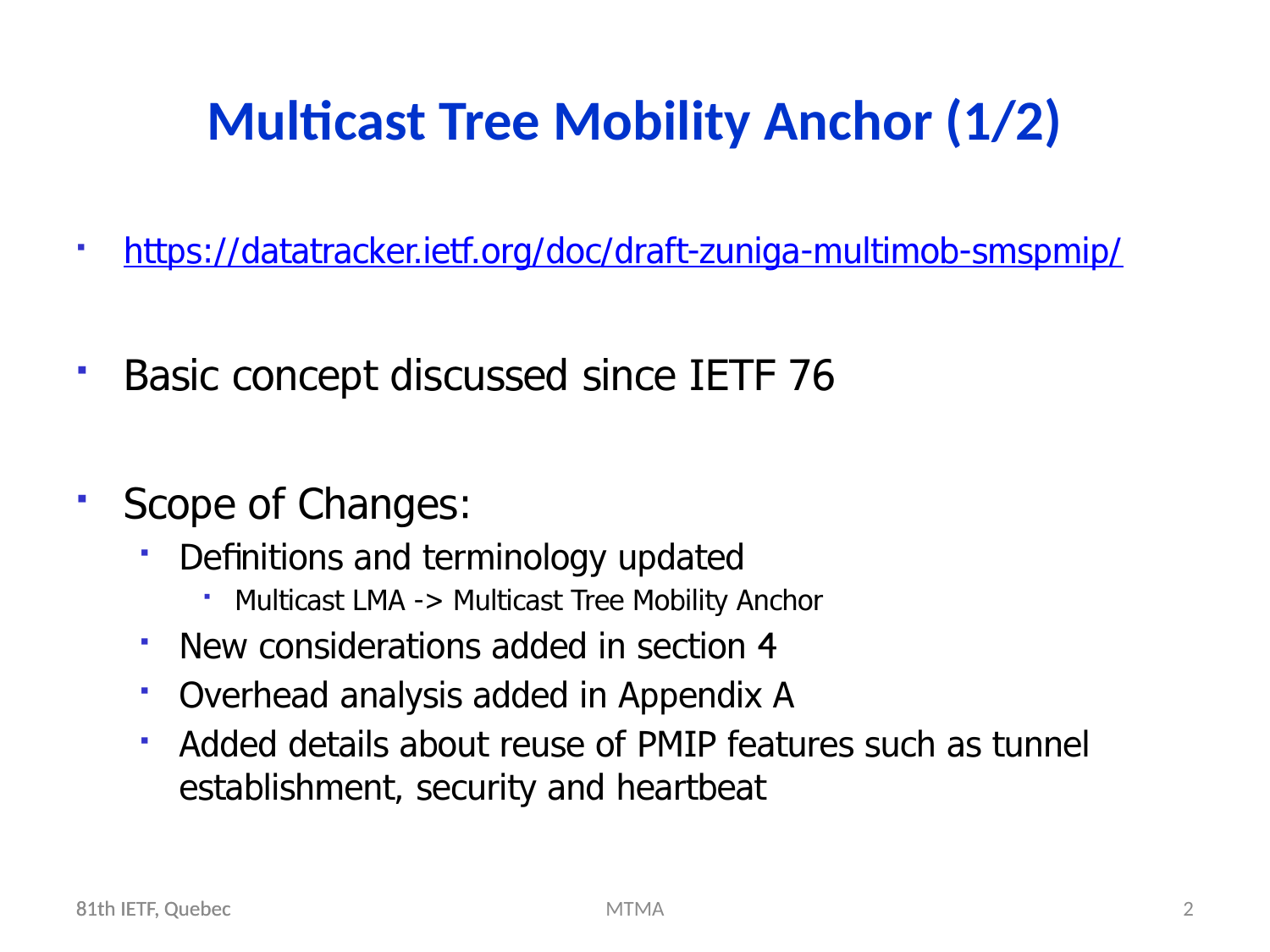

# Multicast Tree Mobility Anchor (1/2)
https://datatracker.ietf.org/doc/draft-zuniga-multimob-smspmip/

Basic concept discussed since IETF 76

Scope of Changes:
Definitions and terminology updated
Multicast LMA -> Multicast Tree Mobility Anchor
New considerations added in section 4
Overhead analysis added in Appendix A
Added details about reuse of PMIP features such as tunnel establishment, security and heartbeat
81th IETF, Quebec
81th IETF, Quebec
MTMA
2